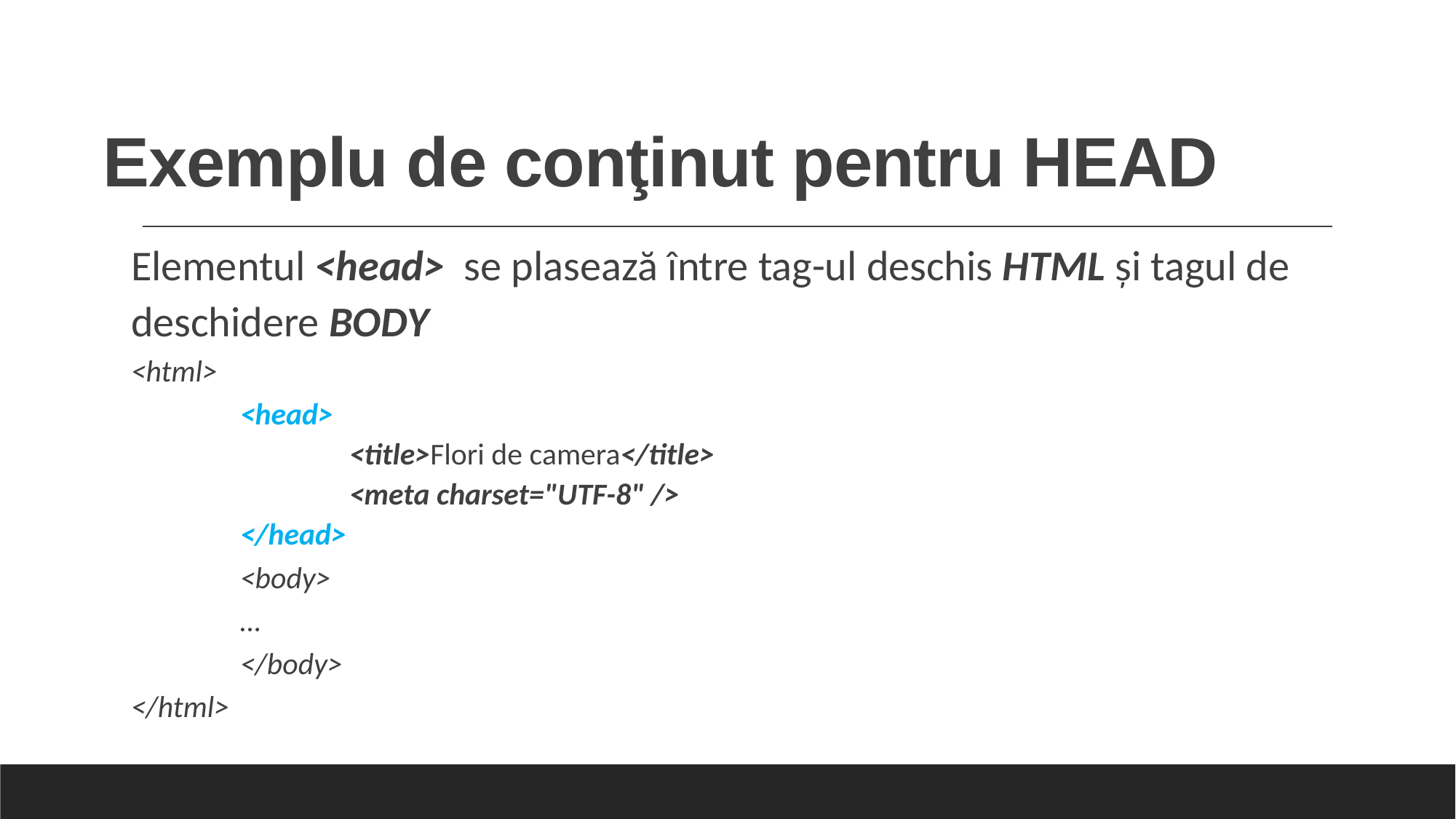

# Exemplu de conţinut pentru HEAD
Elementul <head>  se plasează între tag-ul deschis HTML şi tagul de deschidere BODY
<html>
	<head>
  		<title>Flori de camera</title>
  		<meta charset="UTF-8" />
	</head>
	<body>
	…
	</body>
</html>